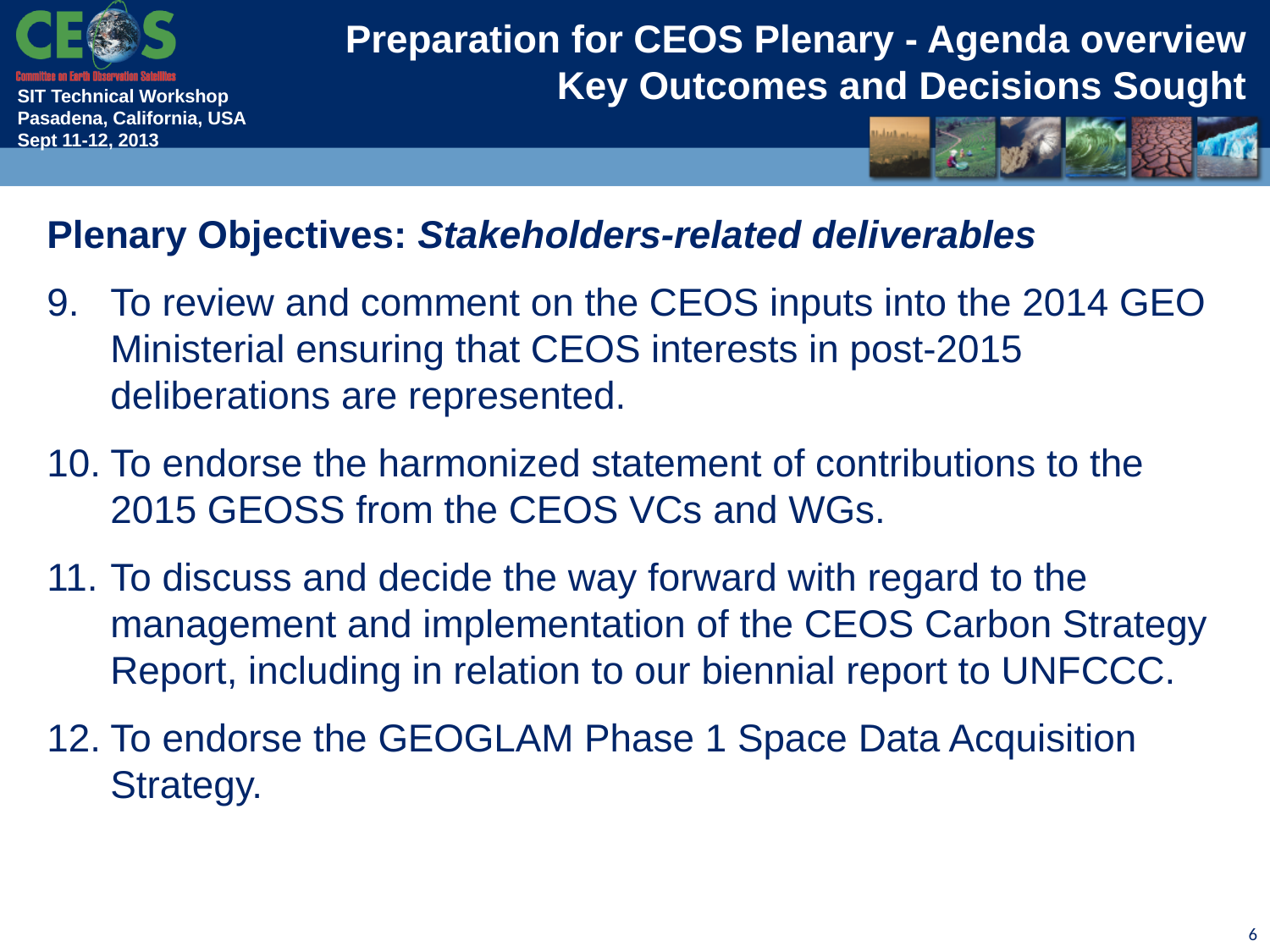

# Preparation for CEOS Plenary - Agenda overview Key Outcomes and Decisions Sought
Plenary Objectives: Stakeholders-related deliverables
To review and comment on the CEOS inputs into the 2014 GEO Ministerial ensuring that CEOS interests in post-2015 deliberations are represented.
To endorse the harmonized statement of contributions to the 2015 GEOSS from the CEOS VCs and WGs.
To discuss and decide the way forward with regard to the management and implementation of the CEOS Carbon Strategy Report, including in relation to our biennial report to UNFCCC.
To endorse the GEOGLAM Phase 1 Space Data Acquisition Strategy.
6